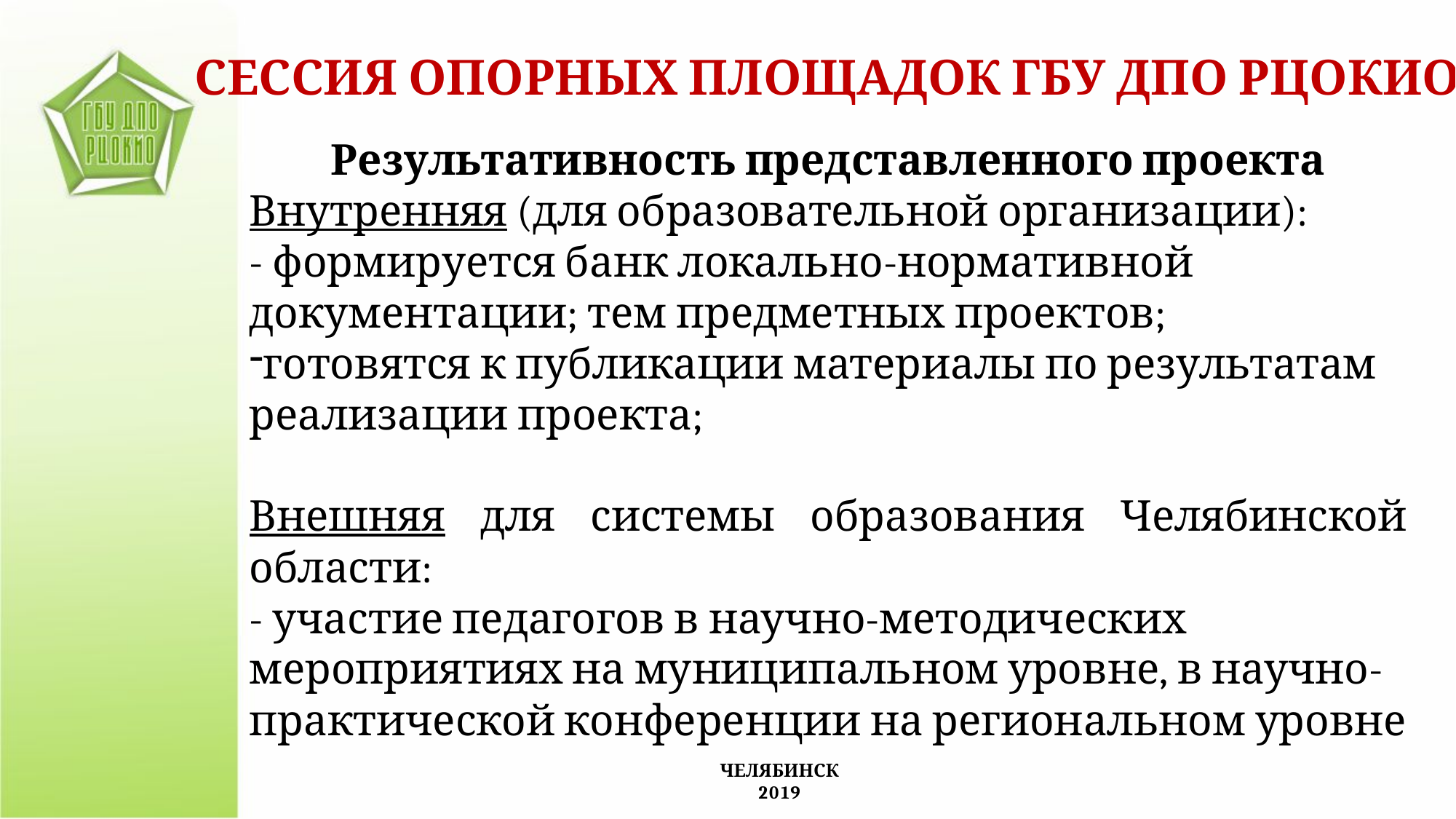

СЕССИЯ ОПОРНЫХ ПЛОЩАДОК ГБУ ДПО РЦОКИО
Результативность представленного проекта
Внутренняя (для образовательной организации):
- формируется банк локально-нормативной документации; тем предметных проектов;
готовятся к публикации материалы по результатам реализации проекта;

Внешняя для системы образования Челябинской области:
- участие педагогов в научно-методических мероприятиях на муниципальном уровне, в научно-практической конференции на региональном уровне

ЧЕЛЯБИНСК
2019